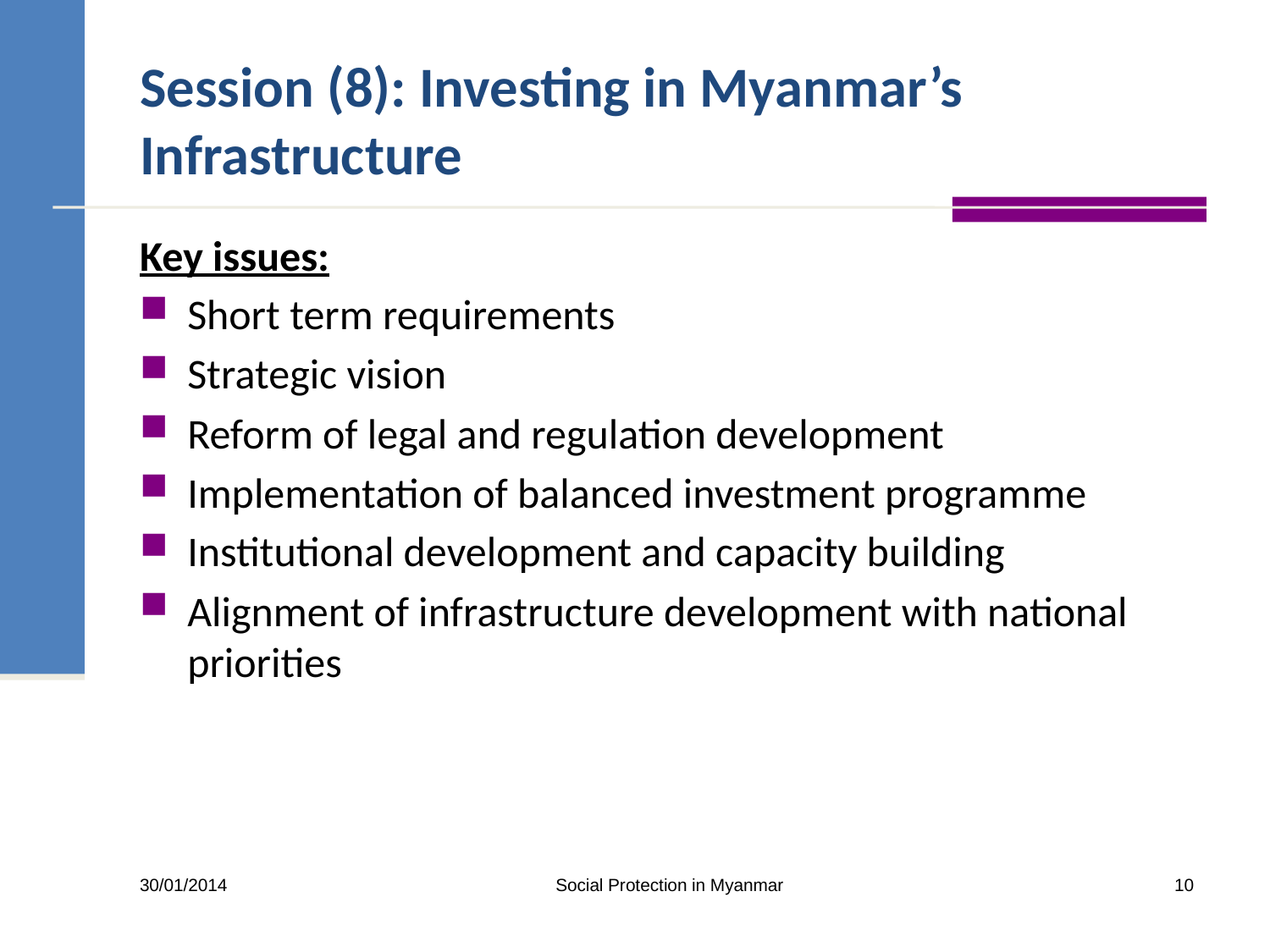

# Session (8): Investing in Myanmar’s Infrastructure
Key issues:
Short term requirements
Strategic vision
Reform of legal and regulation development
Implementation of balanced investment programme
Institutional development and capacity building
Alignment of infrastructure development with national priorities

Social Protection in Myanmar
10
30/01/2014